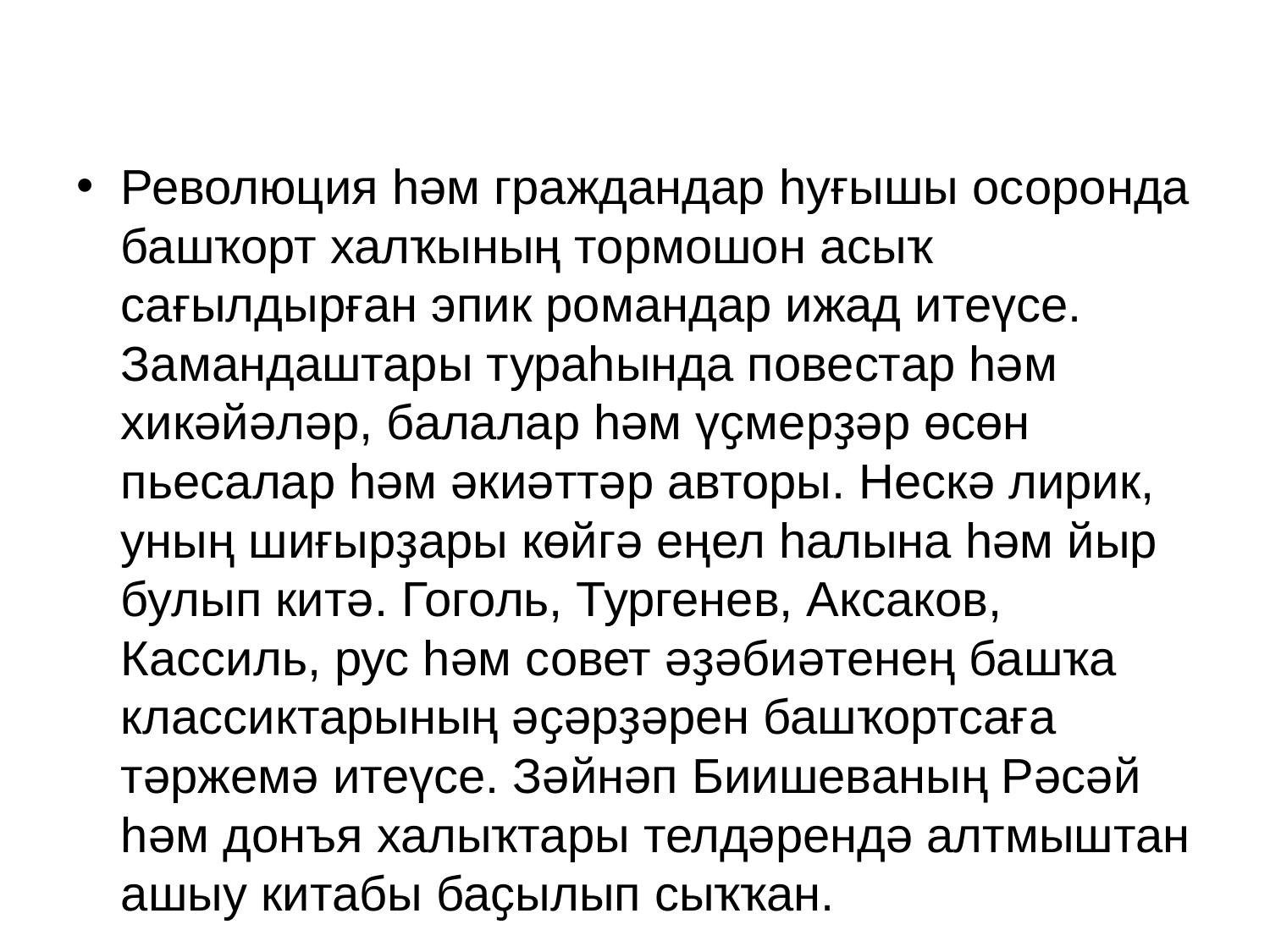

#
Революция һәм граждандар һуғышы осоронда башҡорт халҡының тормошон асыҡ сағылдырған эпик романдар ижад итеүсе. Замандаштары тураһында повестар һәм хикәйәләр, балалар һәм үҫмерҙәр өсөн пьесалар һәм әкиәттәр авторы. Нескә лирик, уның шиғырҙары көйгә еңел һалына һәм йыр булып китә. Гоголь, Тургенев, Аксаков, Кассиль, рус һәм совет әҙәбиәтенең башҡа классиктарының әҫәрҙәрен башҡортсаға тәржемә итеүсе. Зәйнәп Биишеваның Рәсәй һәм донъя халыҡтары телдәрендә алтмыштан ашыу китабы баҫылып сыҡҡан.